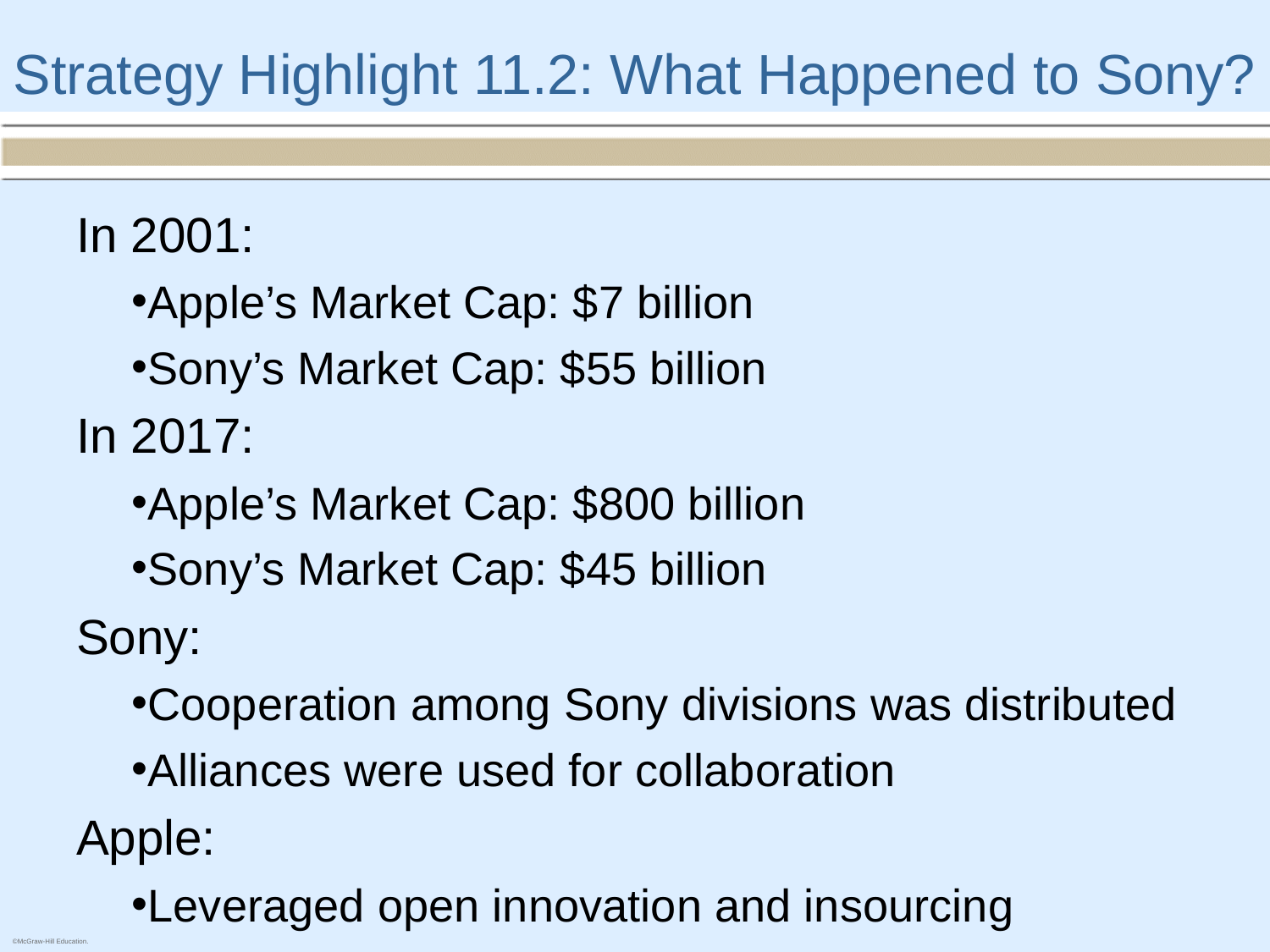

# Strategy Highlight 11.2: What Happened to Sony?
In 2001:
Apple’s Market Cap: $7 billion
Sony’s Market Cap: $55 billion
In 2017:
Apple’s Market Cap: $800 billion
Sony’s Market Cap: $45 billion
Sony:
Cooperation among Sony divisions was distributed
Alliances were used for collaboration
Apple:
Leveraged open innovation and insourcing